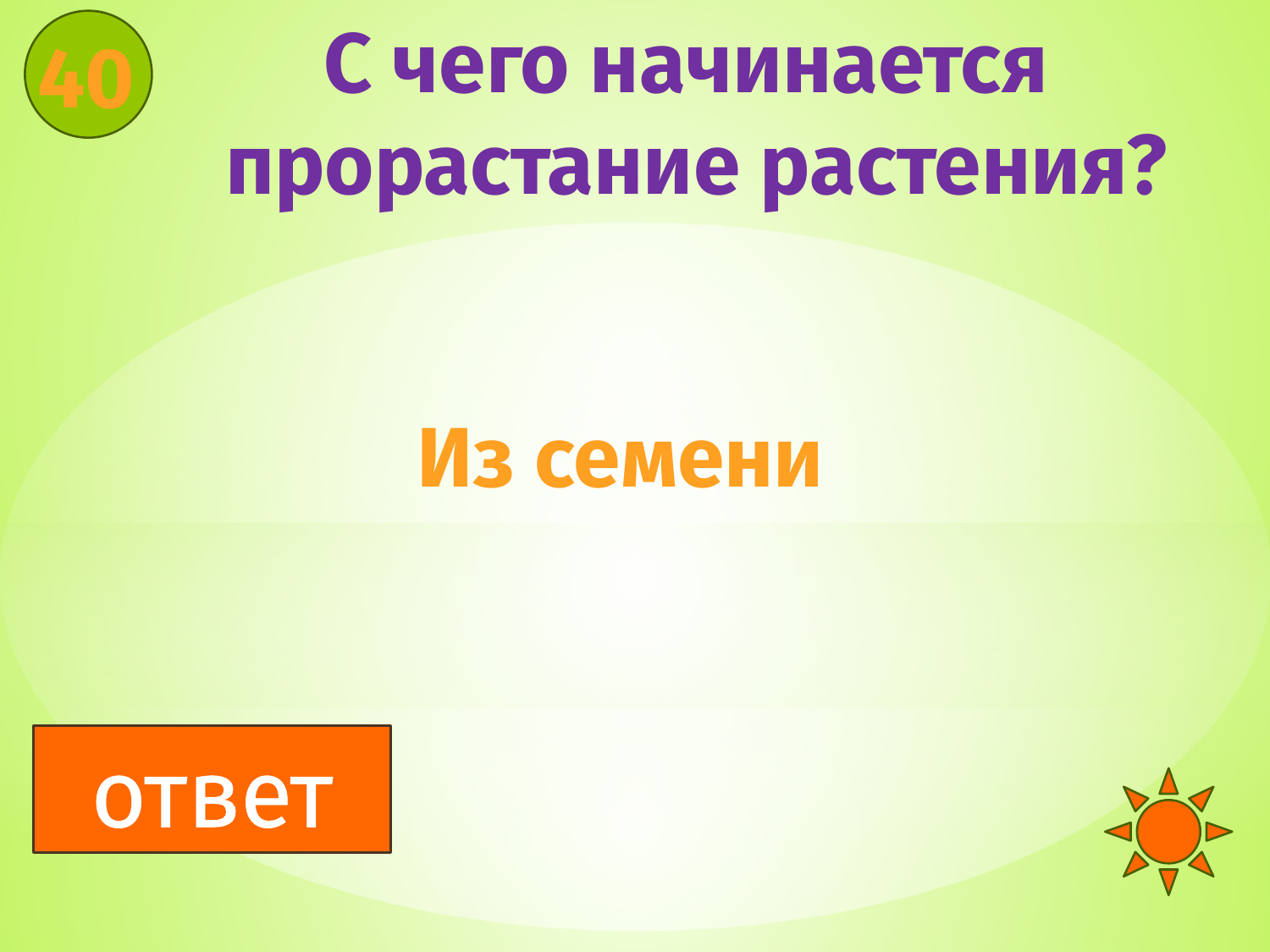

С чего начинается
 прорастание растения?

40

Из семени
#
ответ